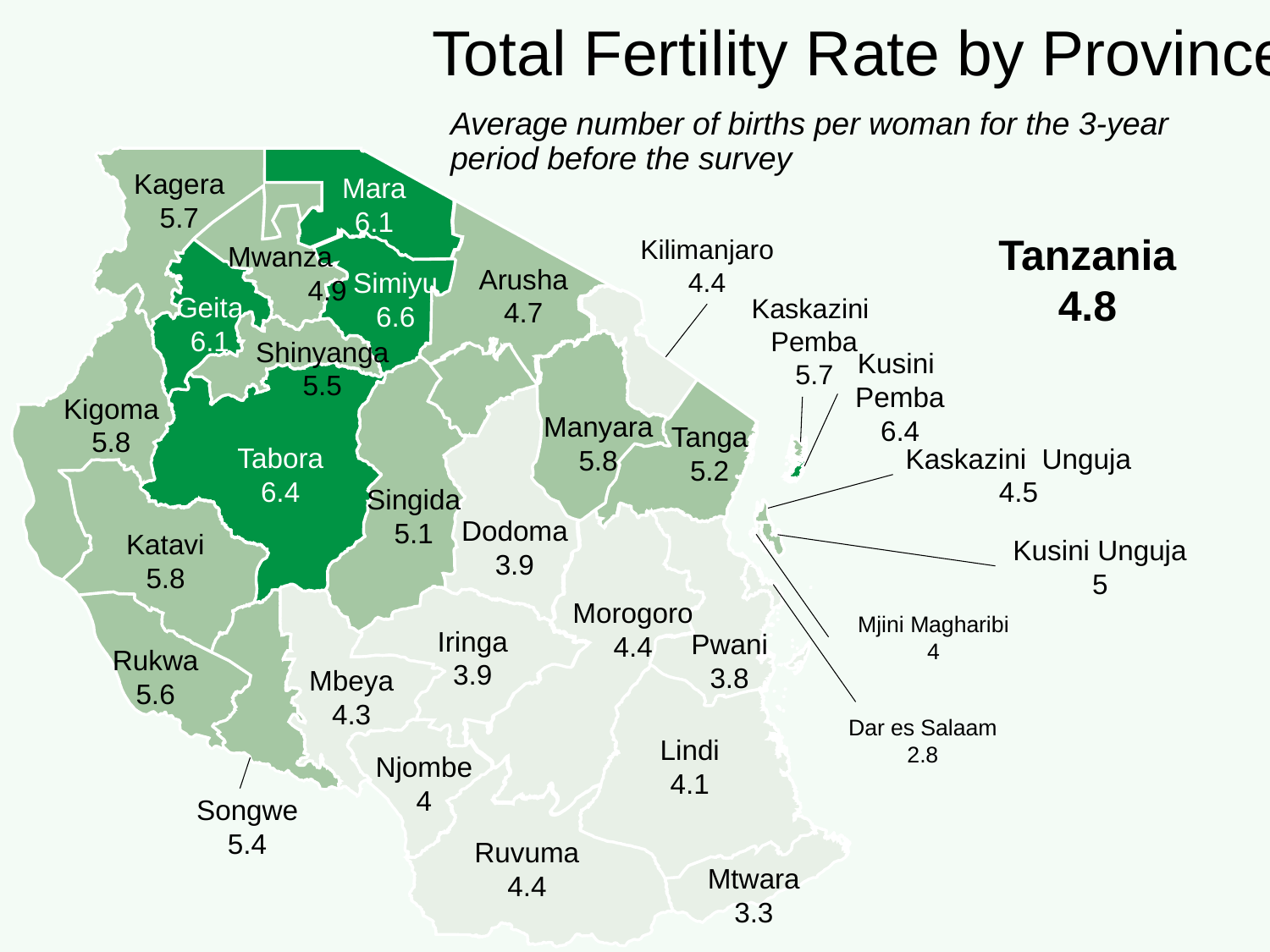

Total Fertility Rate by Province
Average number of births per woman for the 3-year period before the survey
Kagera
5.7

Mara
6.1

Mwanza
            4.9
Tanzania
4.8
Kilimanjaro
4.4
Arusha
4.7
Simiyu
6.6
Geita
6.1
Kaskazini
Pemba
5.7
Shinyanga
5.5
Kusini
Pemba
6.4
Kigoma
5.8
Manyara
5.8
Tanga
5.2
Tabora
6.4
Kaskazini  Unguja
4.5
Singida
5.1
Dodoma
3.9
Katavi
5.8
Kusini Unguja
5
Morogoro
4.4
Iringa
3.9
Pwani
3.8
Mjini Magharibi
4
Rukwa
5.6
Mbeya
4.3
Lindi
4.1
Dar es Salaam
2.8
Njombe
4
Songwe
5.4
Ruvuma
4.4
Mtwara
3.3